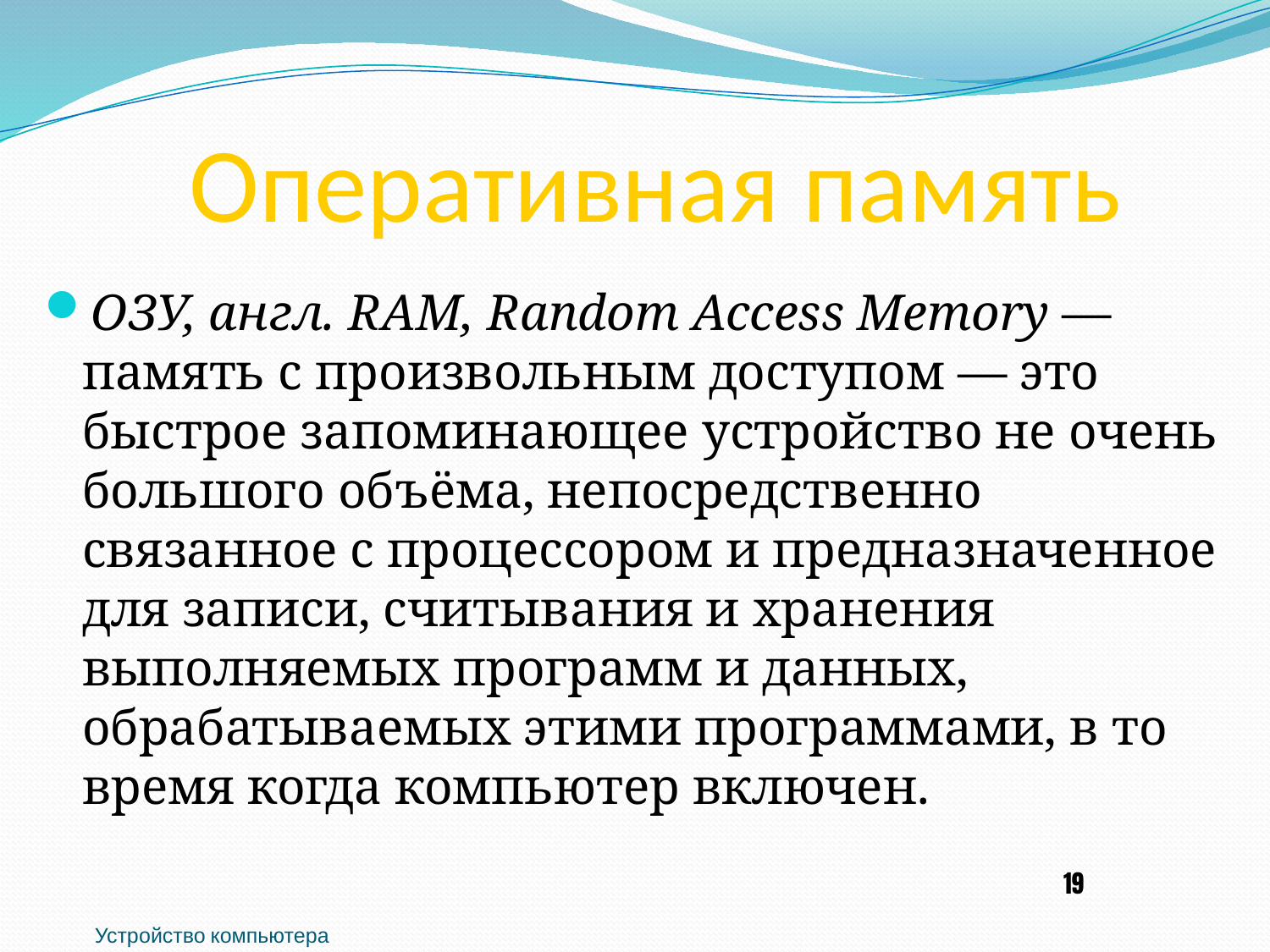

# Оперативная память
ОЗУ, англ. RAM, Random Access Memory — память с произвольным доступом — это быстрое запоминающее устройство не очень большого объёма, непосредственно связанное с процессором и предназначенное для записи, считывания и хранения выполняемых программ и данных, обрабатываемых этими программами, в то время когда компьютер включен.
19
Устройство компьютера